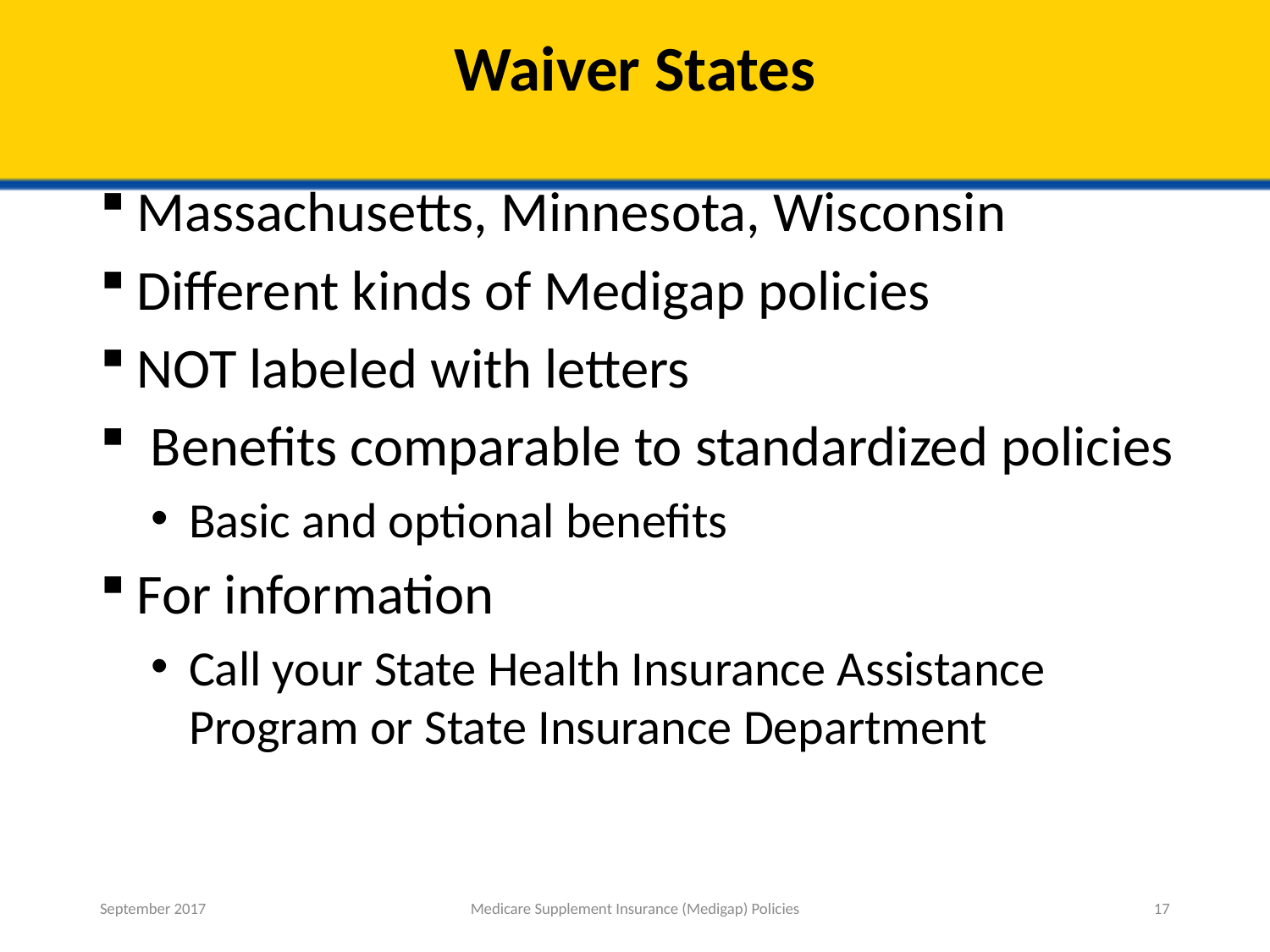

# Waiver States
Massachusetts, Minnesota, Wisconsin
Different kinds of Medigap policies
NOT labeled with letters
Benefits comparable to standardized policies
Basic and optional benefits
For information
Call your State Health Insurance Assistance Program or State Insurance Department
September 2017
Medicare Supplement Insurance (Medigap) Policies
17